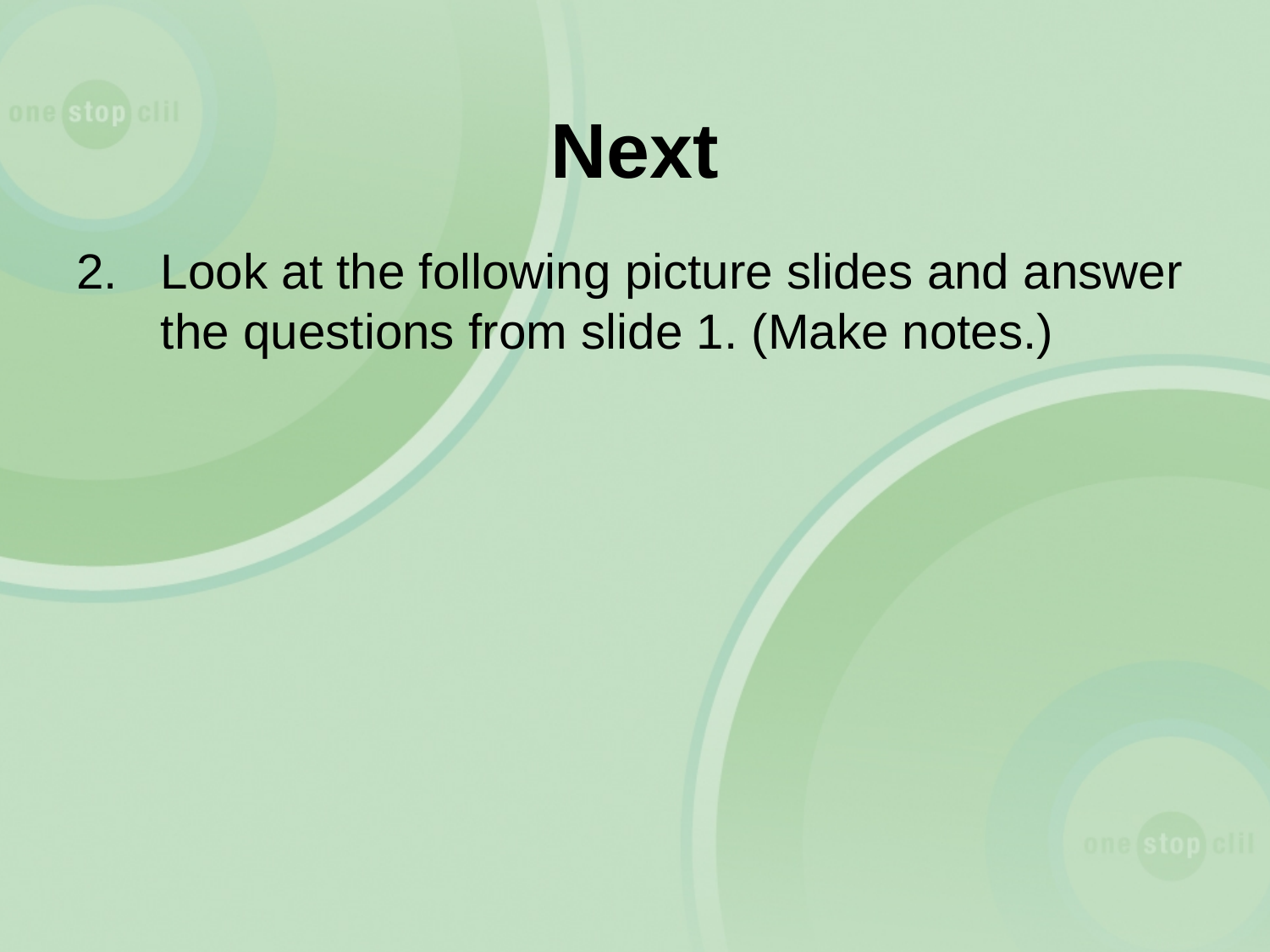

# Next
2.	Look at the following picture slides and answer the questions from slide 1. (Make notes.)